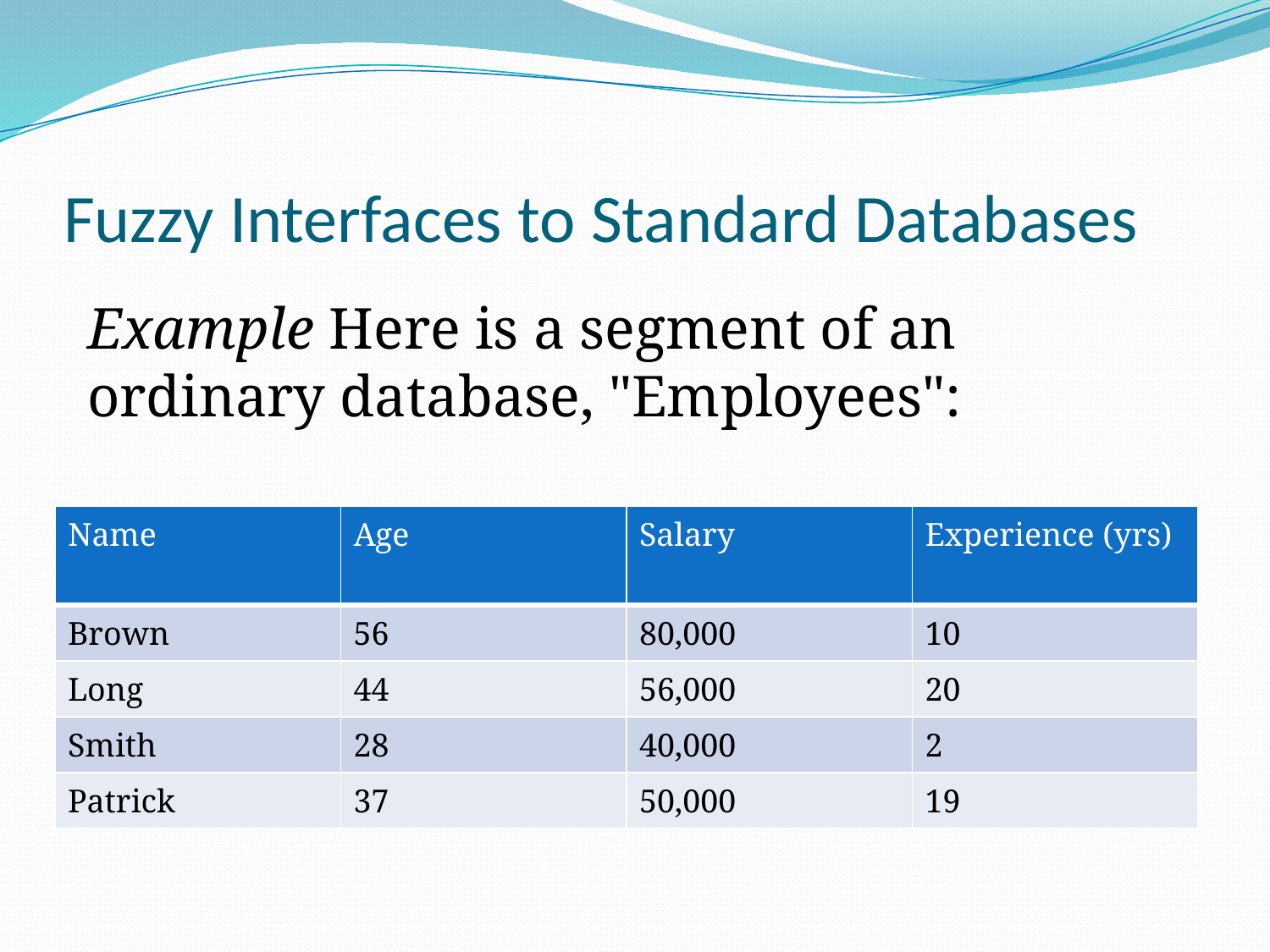

# Fuzzy Interfaces to Standard Databases
Example Here is a segment of an ordinary database, "Employees":
| Name | Age | Salary | Experience (yrs) |
| --- | --- | --- | --- |
| Brown | 56 | 80,000 | 10 |
| Long | 44 | 56,000 | 20 |
| Smith | 28 | 40,000 | 2 |
| Patrick | 37 | 50,000 | 19 |